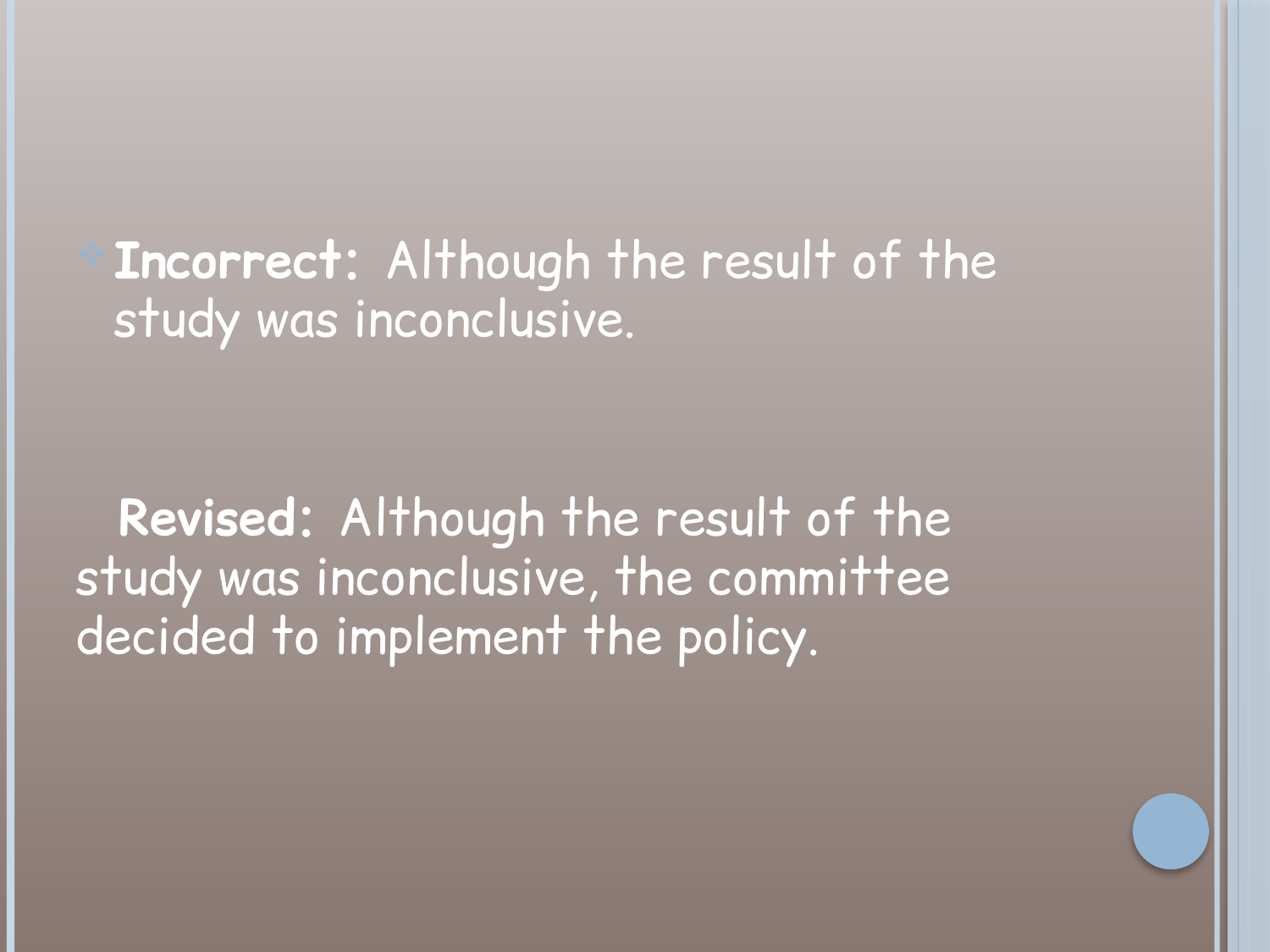

#
Incorrect: Although the result of the study was inconclusive.

  Revised: Although the result of the study was inconclusive, the committee decided to implement the policy.